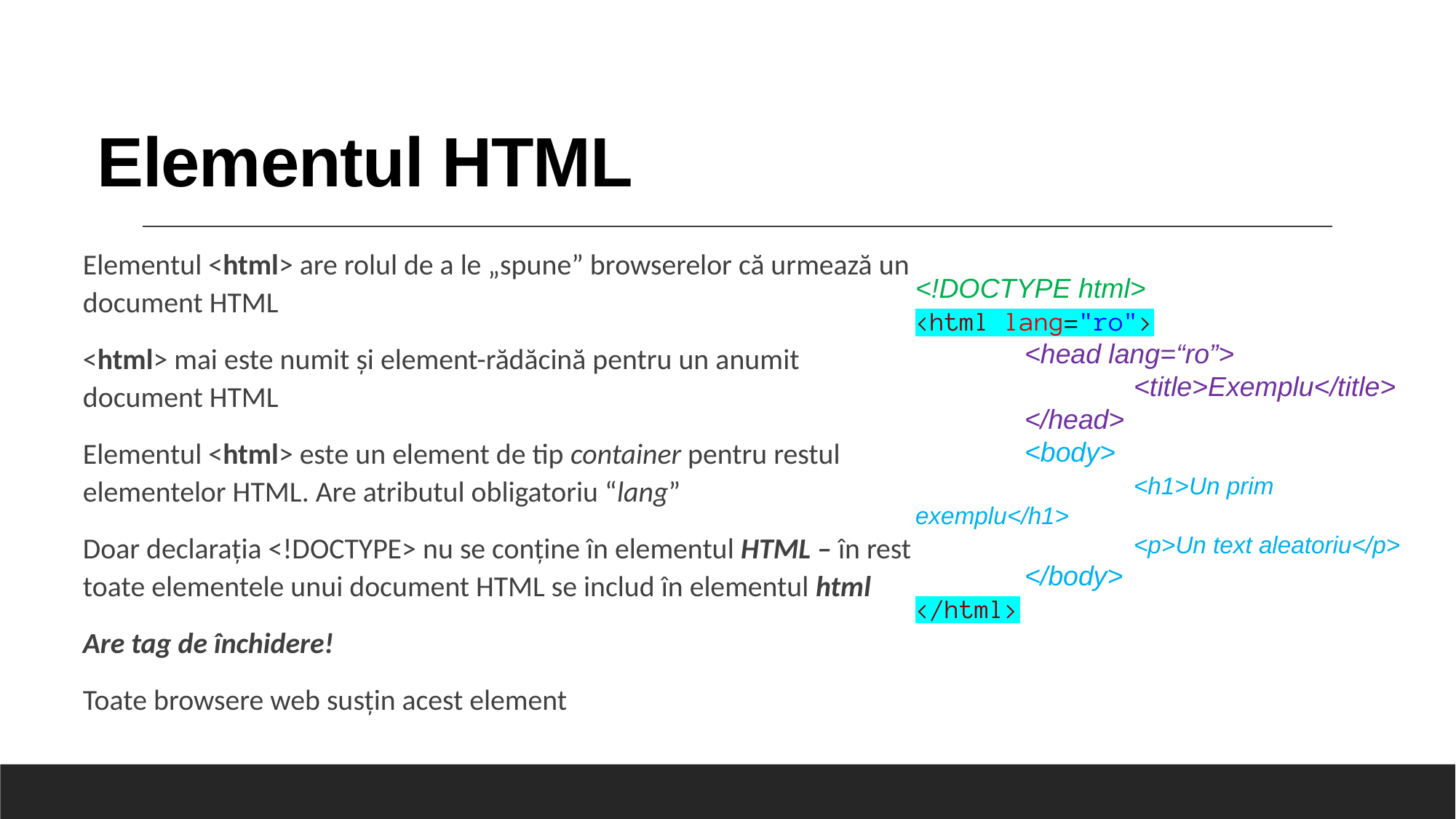

# Elementul HTML
Elementul <html> are rolul de a le „spune” browserelor că urmează un document HTML
<html> mai este numit şi element-rădăcină pentru un anumit document HTML
Elementul <html> este un element de tip container pentru restul elementelor HTML. Are atributul obligatoriu “lang”
Doar declaraţia <!DOCTYPE> nu se conţine în elementul HTML – în rest toate elementele unui document HTML se includ în elementul html
Are tag de închidere!
Toate browsere web susţin acest element
<!DOCTYPE html>
<html lang="ro">
	<head lang=“ro”>
		<title>Exemplu</title>
	</head>
	<body>
		<h1>Un prim exemplu</h1>
		<p>Un text aleatoriu</p>
	</body>
</html>